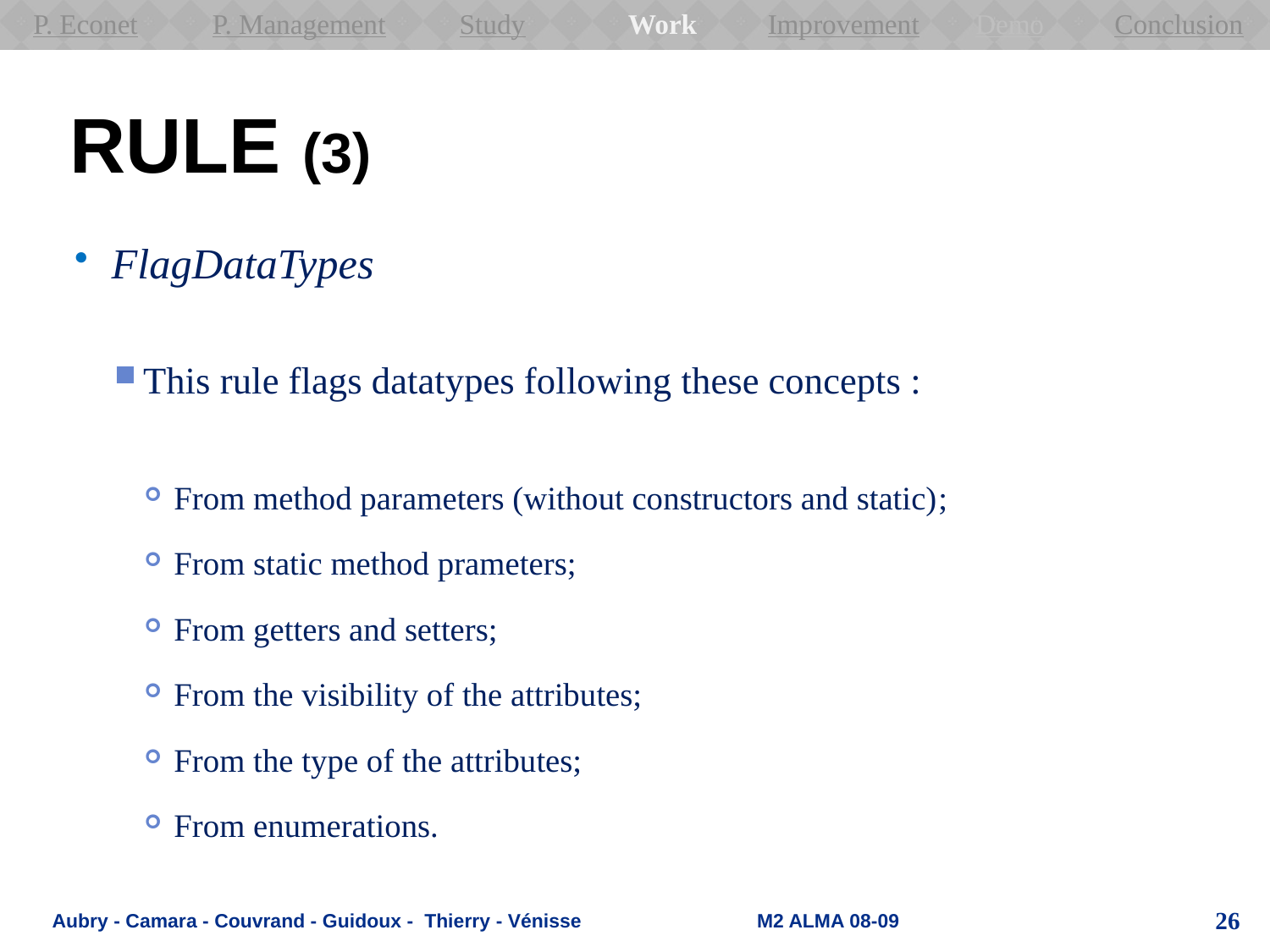

P. Econet
P. Management
Study
Work
Improvement
Conclusion
Demo
# Rule (3)
FlagDataTypes

This rule flags datatypes following these concepts :

From method parameters (without constructors and static)‏;
From static method prameters;
From getters and setters;
From the visibility of the attributes;
From the type of the attributes;
From enumerations.

Aubry - Camara - Couvrand - Guidoux -  Thierry - Vénisse                                M2 ALMA 08-09
26